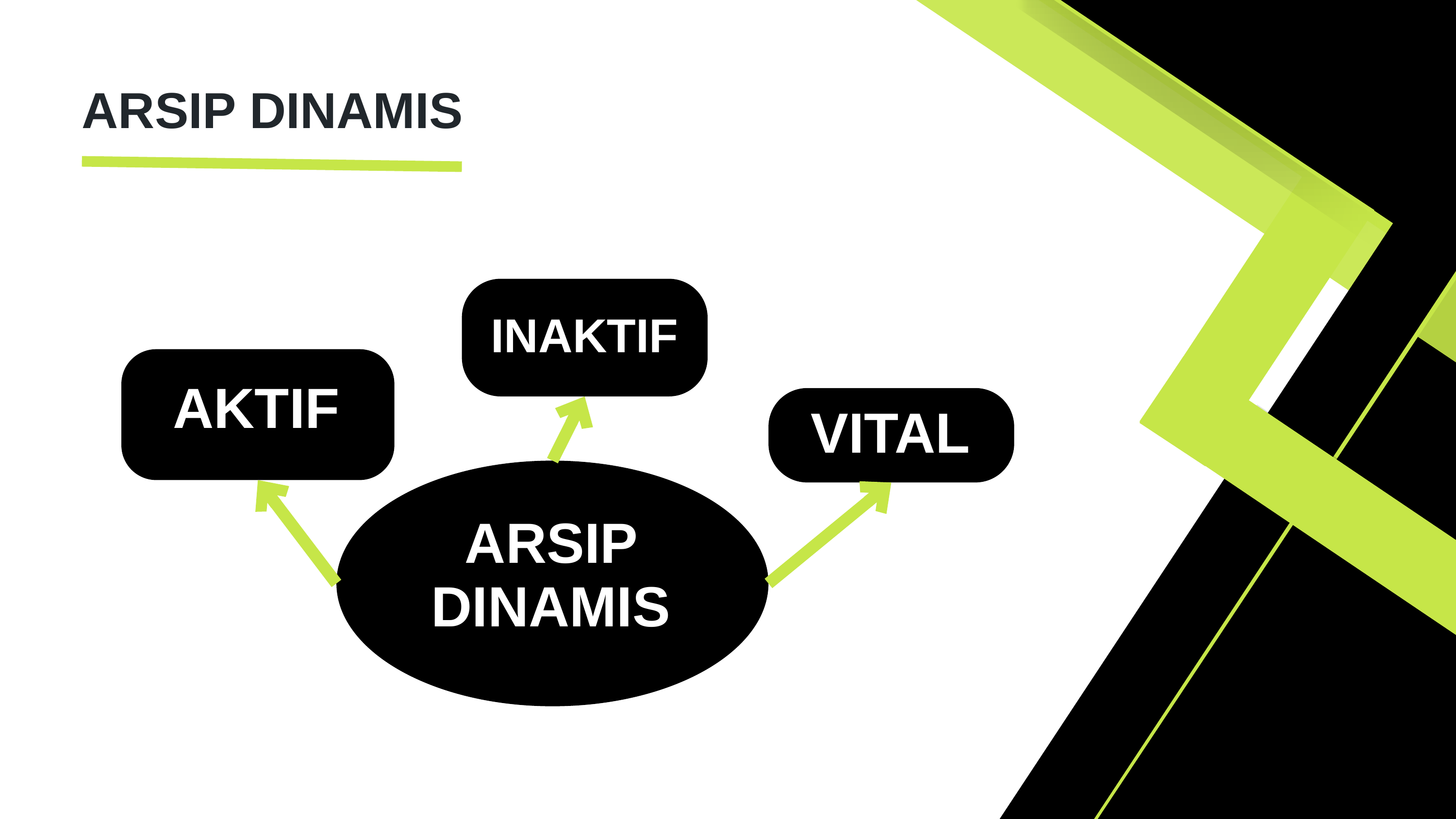

ARSIP DINAMIS

INAKTIF

AKTIF

VITAL

ARSIP DINAMIS